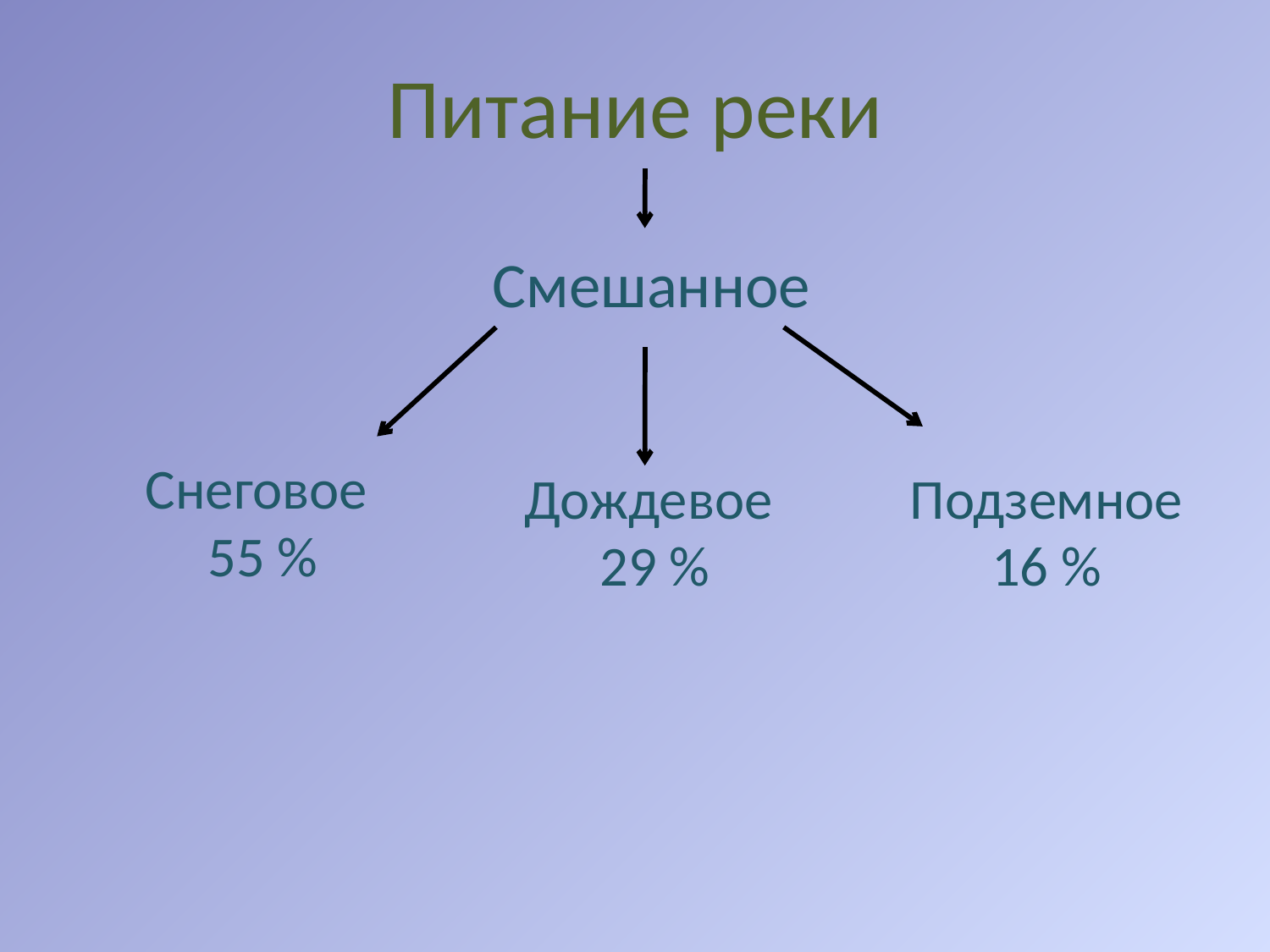

# Питание реки
 Смешанное
Снеговое
55 %
Дождевое
29 %
Подземное 16 %